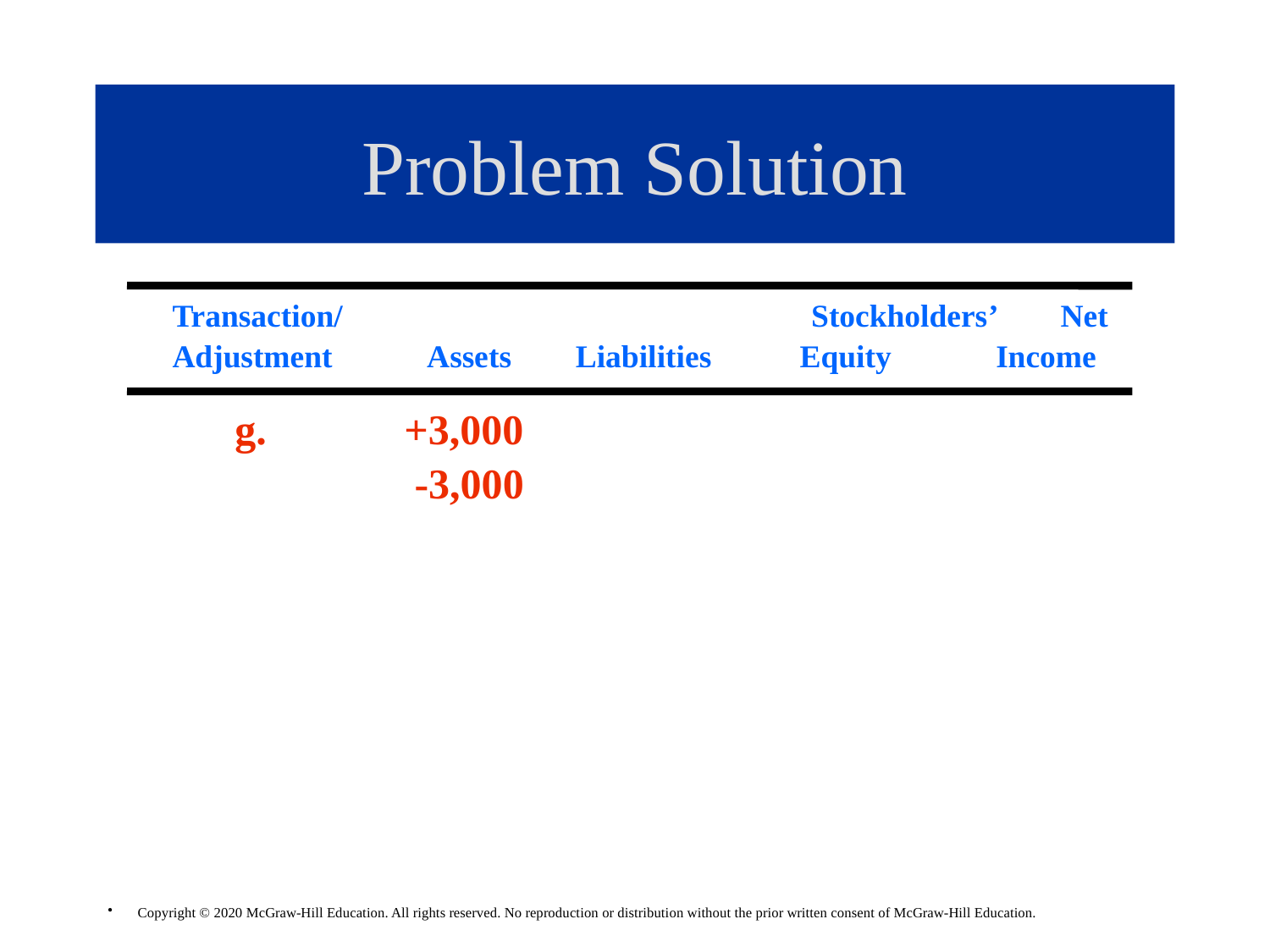

# Problem Solution

        Transaction/	                                                  Stockholders’        Net
        Adjustment            Assets        Liabilities           Equity             Income

            g.             +3,000
                             -3,000